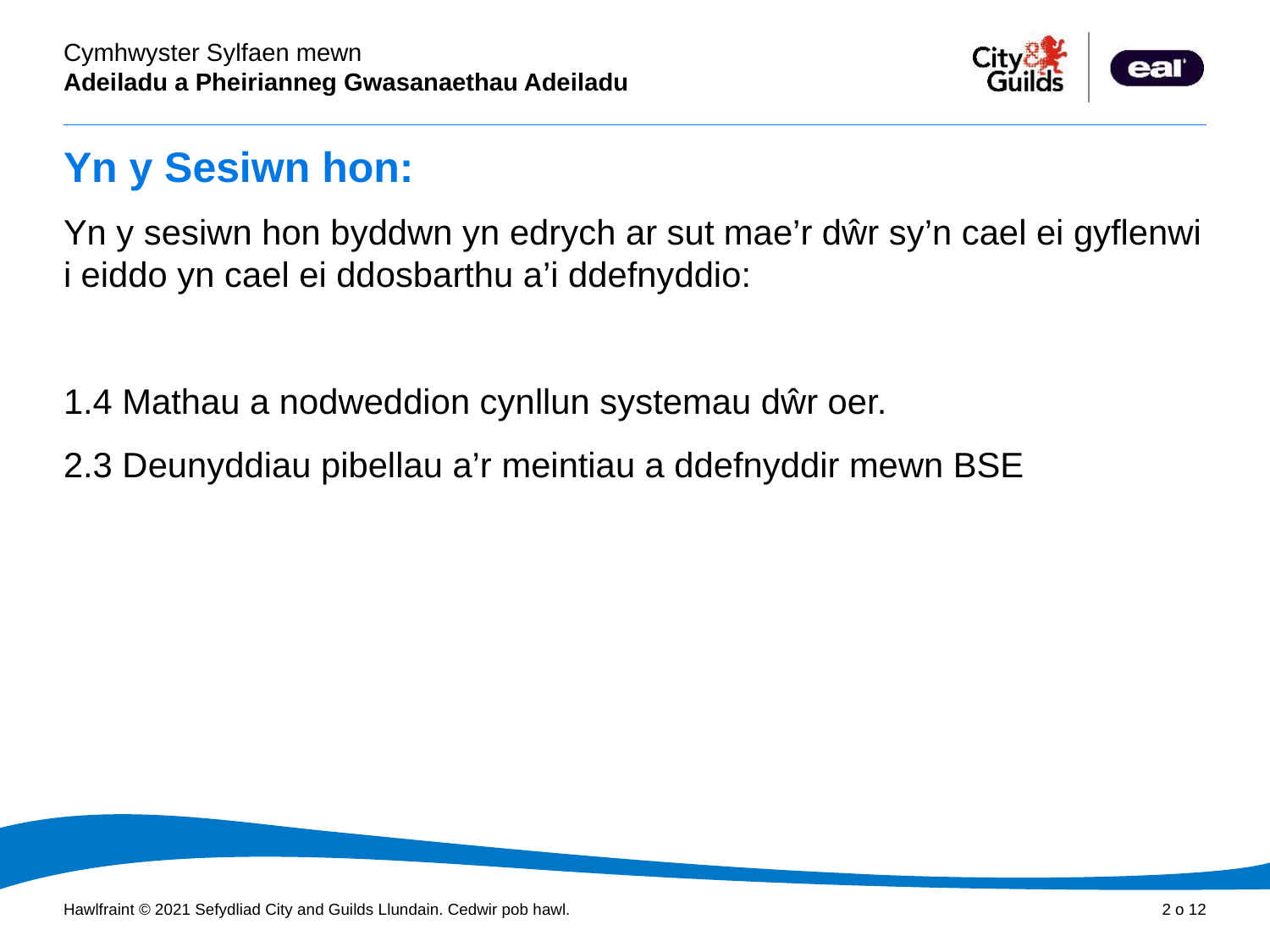

# Yn y Sesiwn hon:
Yn y sesiwn hon byddwn yn edrych ar sut mae’r dŵr sy’n cael ei gyflenwi i eiddo yn cael ei ddosbarthu a’i ddefnyddio:

1.4 Mathau a nodweddion cynllun systemau dŵr oer.
2.3 Deunyddiau pibellau a’r meintiau a ddefnyddir mewn BSE